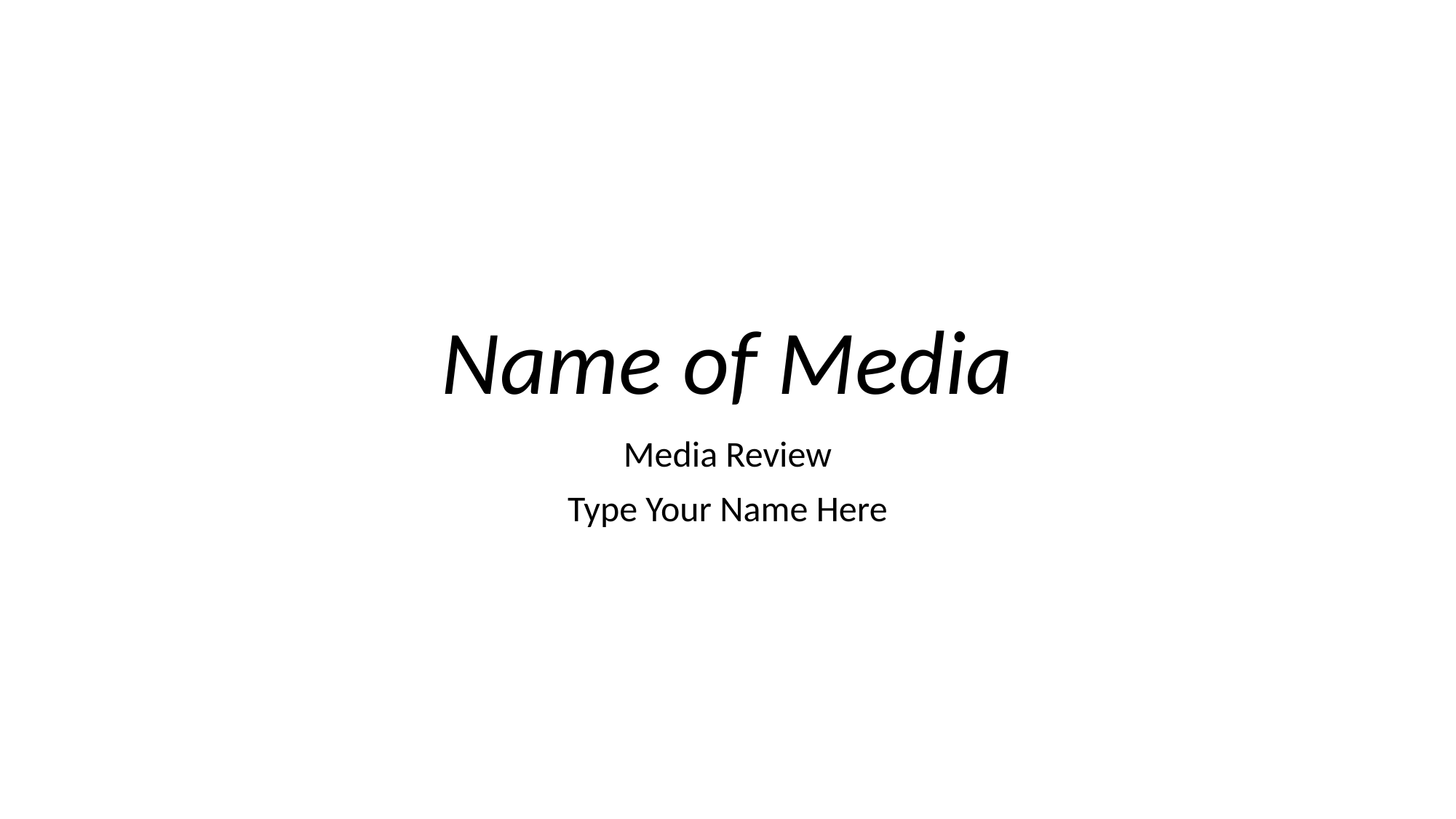

# Name of Media
Media Review
Type Your Name Here